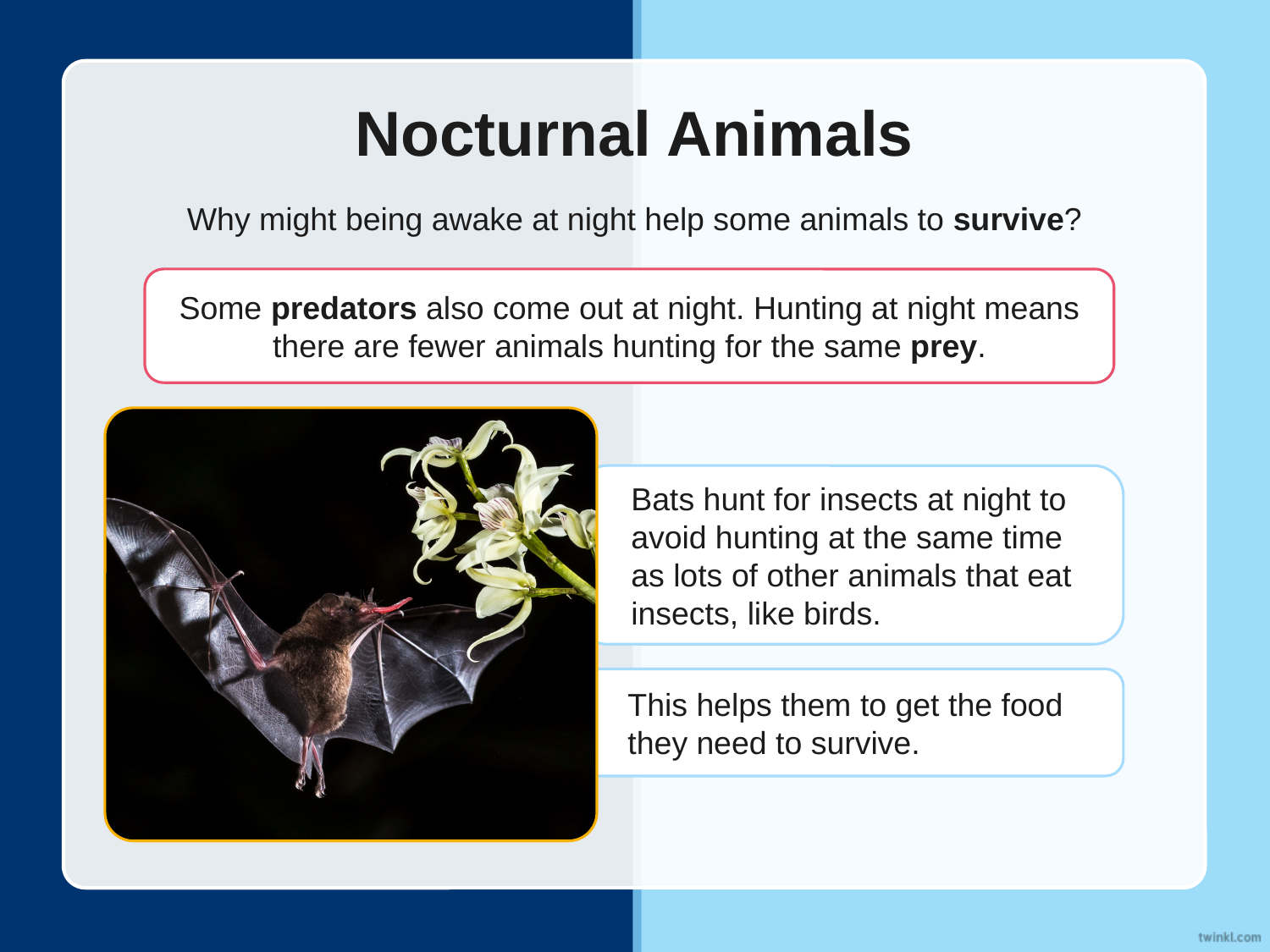

# Nocturnal Animals
Why might being awake at night help some animals to survive?
Some predators also come out at night. Hunting at night means there are fewer animals hunting for the same prey.

Bats hunt for insects at night to avoid hunting at the same time as lots of other animals that eat insects, like birds.
This helps them to get the food they need to survive.